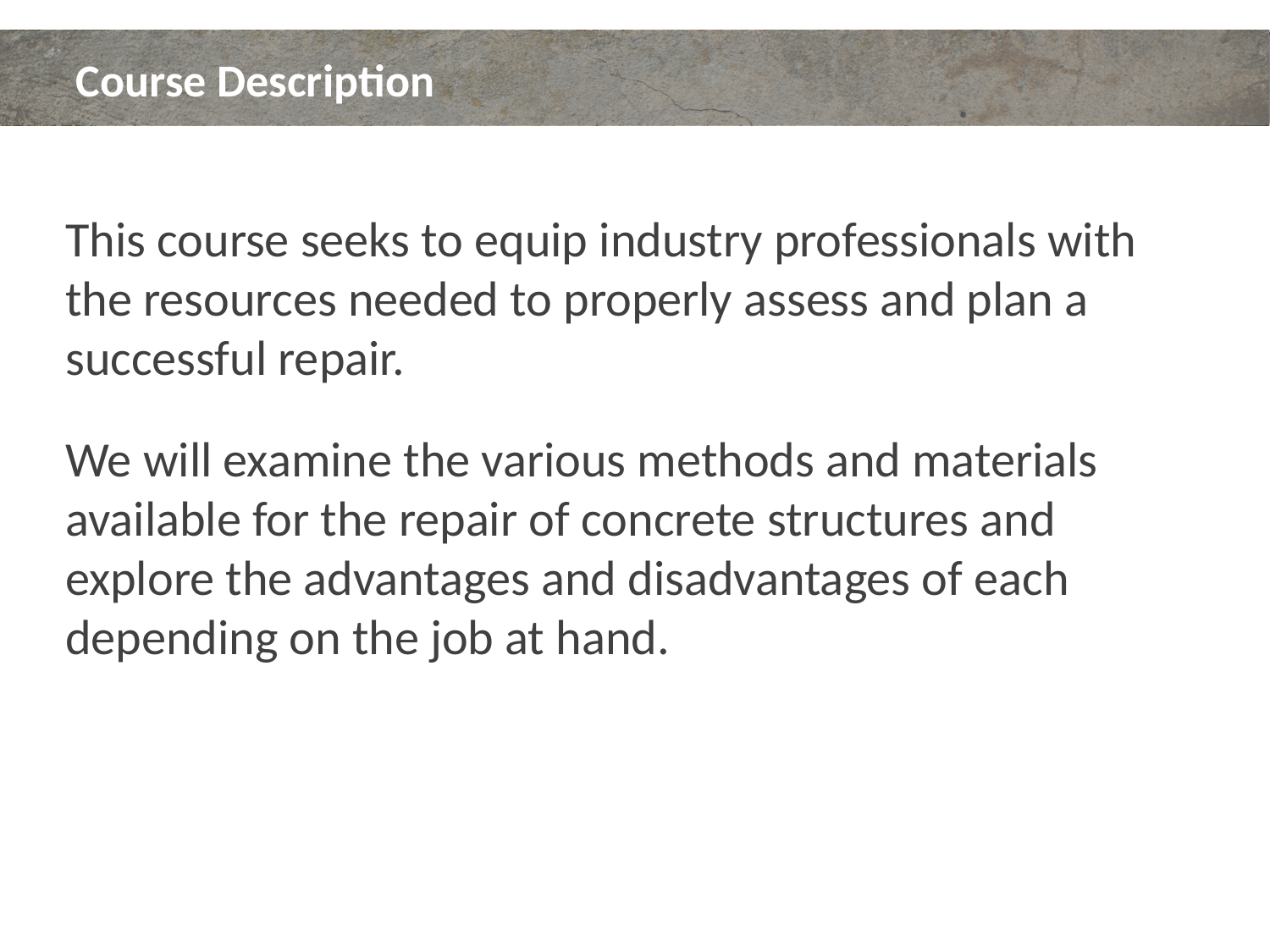

# Course Description
This course seeks to equip industry professionals with the resources needed to properly assess and plan a successful repair.
We will examine the various methods and materials available for the repair of concrete structures and explore the advantages and disadvantages of each depending on the job at hand.